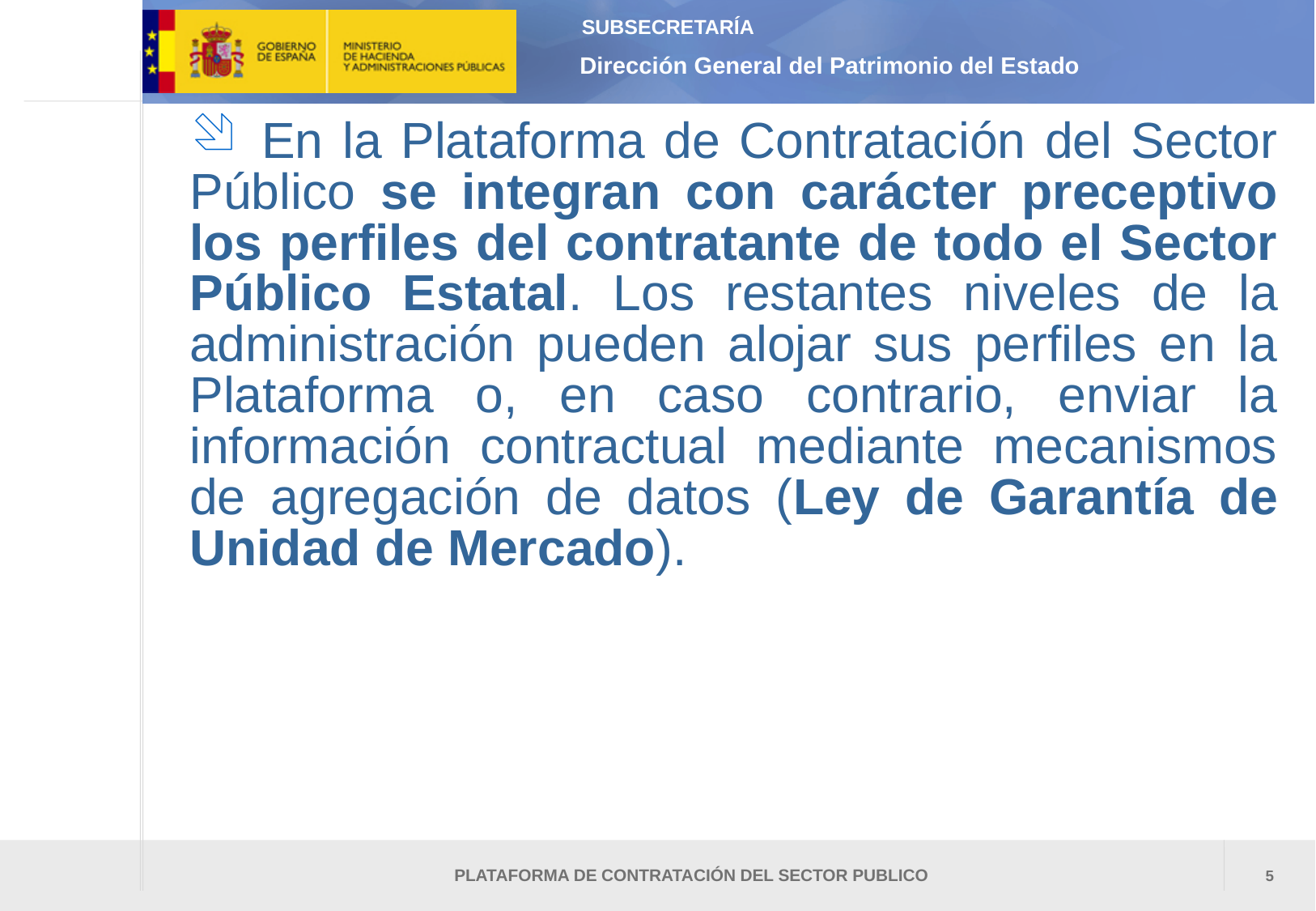

En la Plataforma de Contratación del Sector Público se integran con carácter preceptivo los perfiles del contratante de todo el Sector Público Estatal. Los restantes niveles de la administración pueden alojar sus perfiles en la Plataforma o, en caso contrario, enviar la información contractual mediante mecanismos de agregación de datos (Ley de Garantía de Unidad de Mercado).